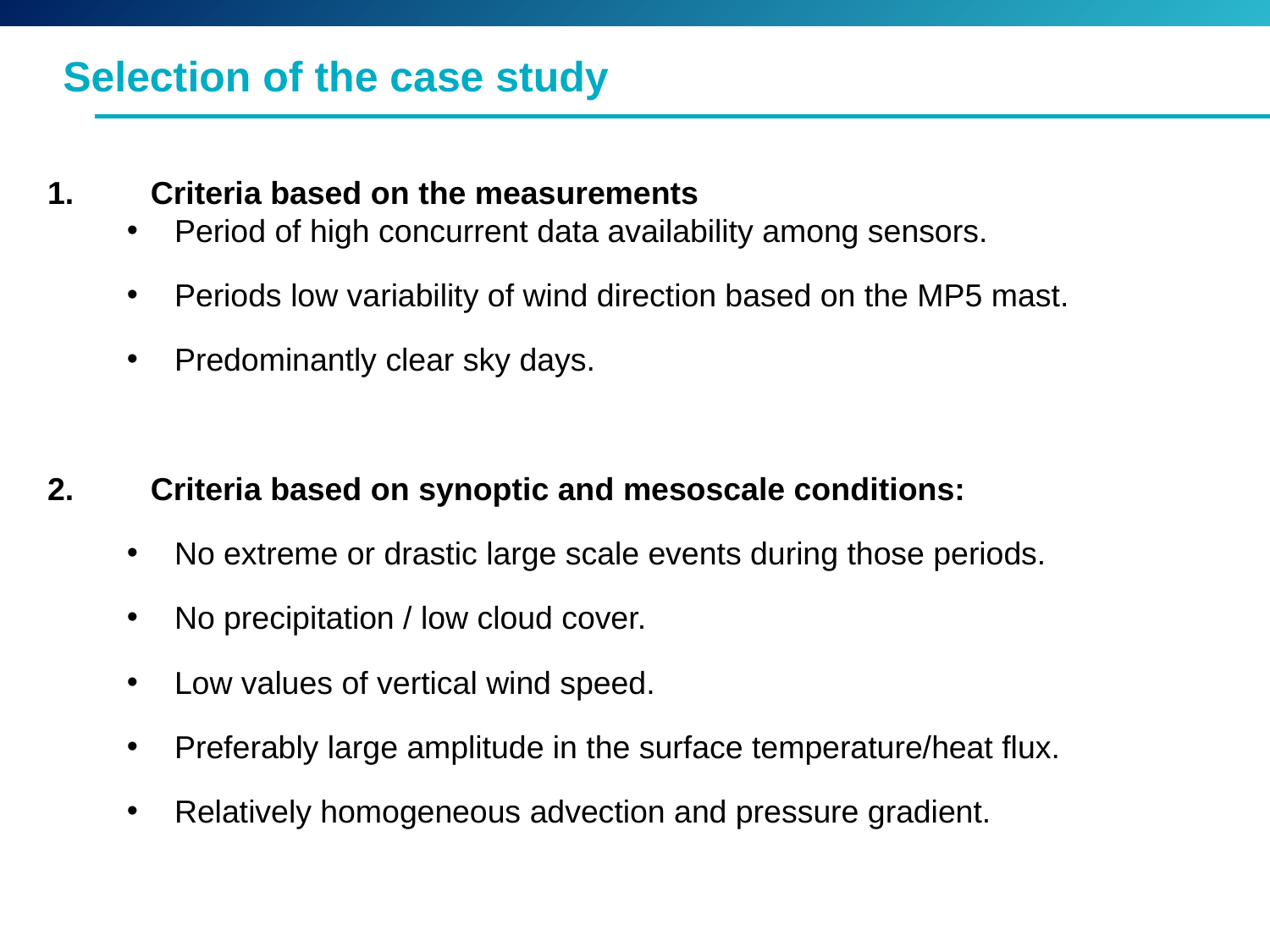

Selection of the case study
Criteria based on the measurements
Period of high concurrent data availability among sensors.
Periods low variability of wind direction based on the MP5 mast.
Predominantly clear sky days.

Criteria based on synoptic and mesoscale conditions:
No extreme or drastic large scale events during those periods.
No precipitation / low cloud cover.
Low values of vertical wind speed.
Preferably large amplitude in the surface temperature/heat flux.
Relatively homogeneous advection and pressure gradient.